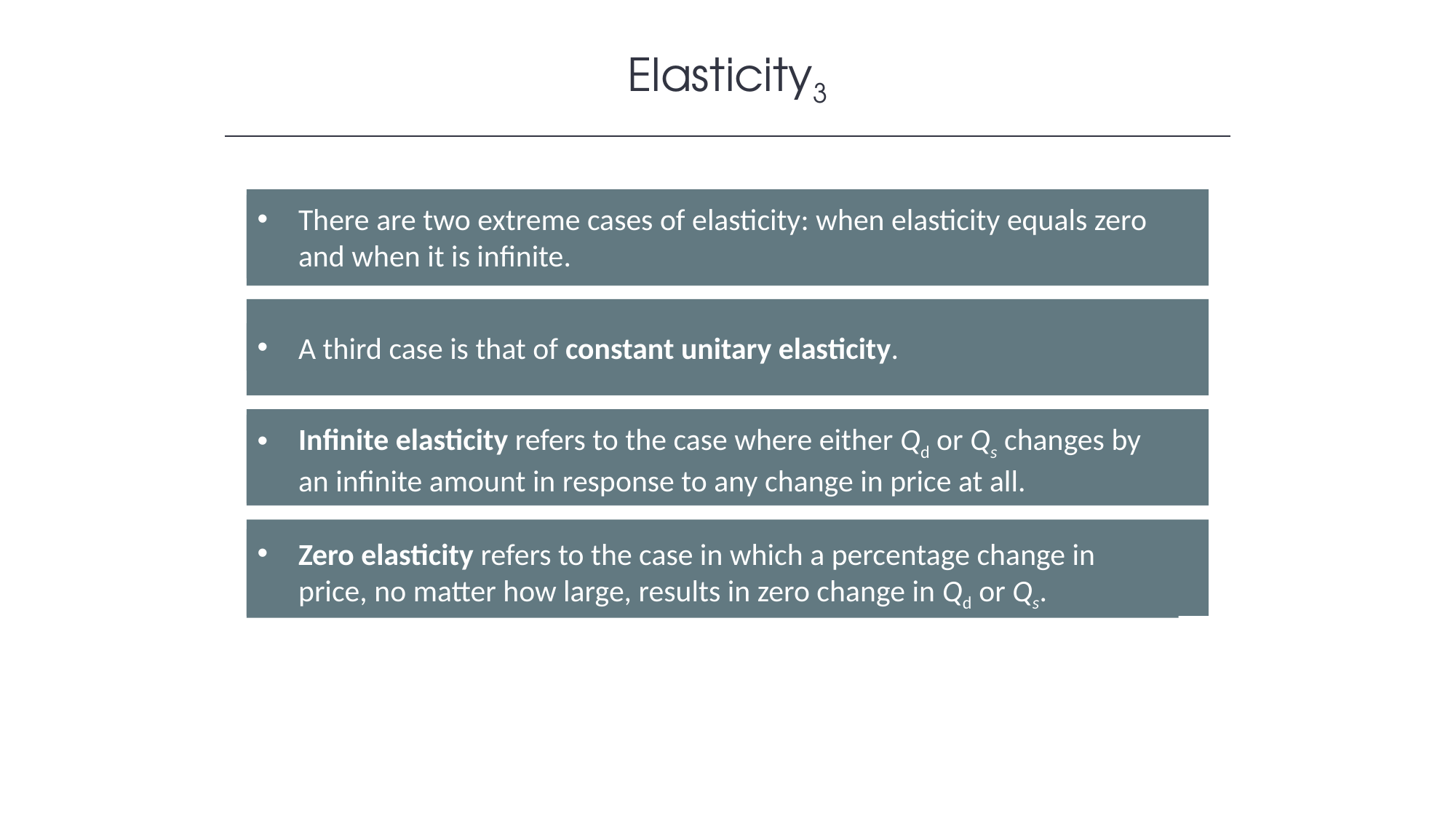

Elasticity3

There are two extreme cases of elasticity: when elasticity equals zero and when it is infinite.

A third case is that of constant unitary elasticity.

Infinite elasticity refers to the case where either Qd or Qs changes by an infinite amount in response to any change in price at all.

Zero elasticity refers to the case in which a percentage change in price, no matter how large, results in zero change in Qd or Qs.